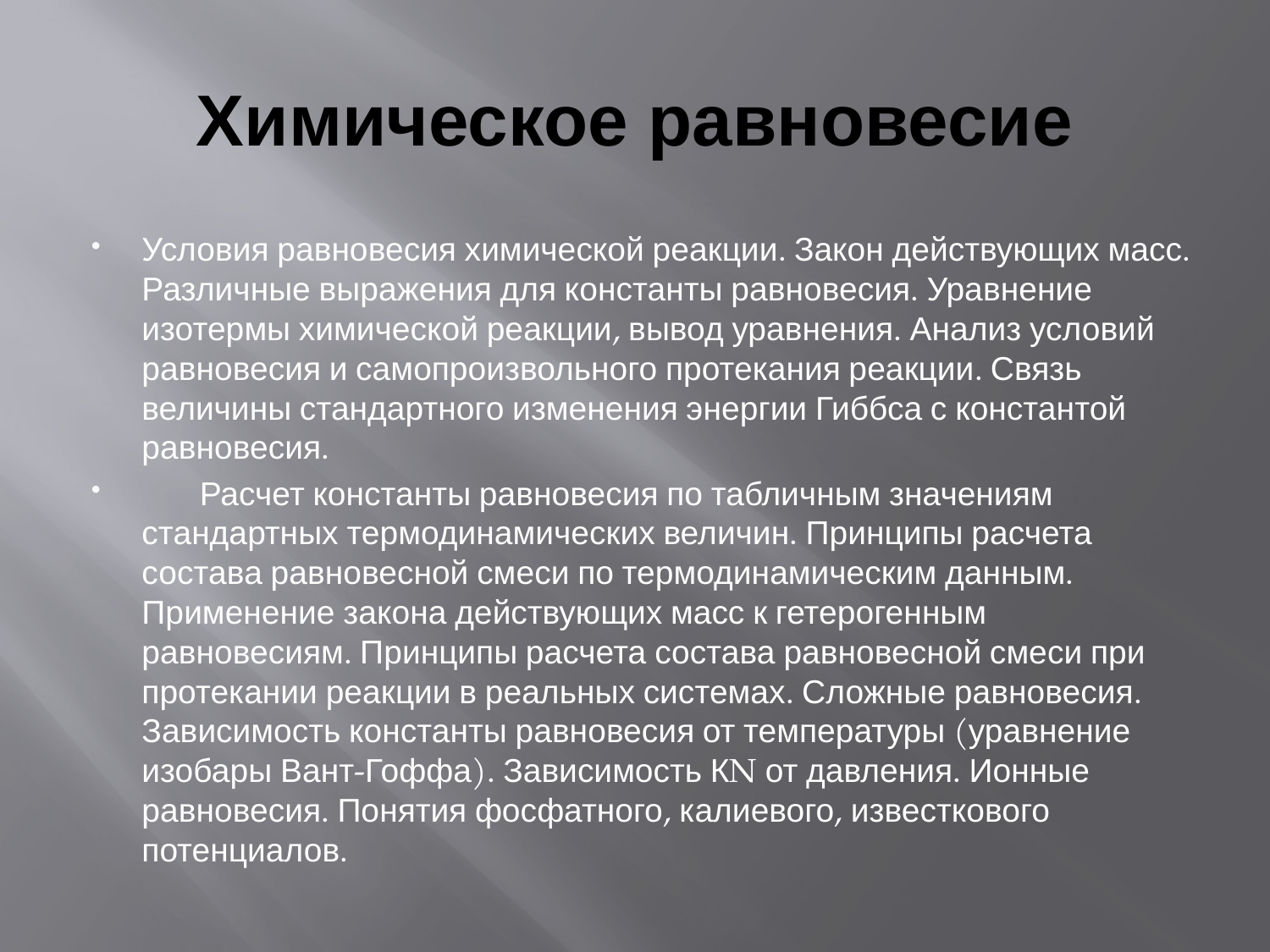

# Химическое равновесие
Условия равновесия химической реакции. Закон действующих масс. Различные выражения для константы равновесия. Уравнение изотермы химической реакции, вывод уравнения. Анализ условий равновесия и самопроизвольного протекания реакции. Связь величины стандартного изменения энергии Гиббса с константой равновесия.
       Расчет константы равновесия по табличным значениям стандартных термодинамических величин. Принципы расчета состава равновесной смеси по термодинамическим данным. Применение закона действующих масс к гетерогенным равновесиям. Принципы расчета состава равновесной смеси при протекании реакции в реальных системах. Сложные равновесия. Зависимость константы равновесия от температуры (уравнение изобары Вант-Гоффа). Зависимость КN от давления. Ионные равновесия. Понятия фосфатного, калиевого, известкового потенциалов.